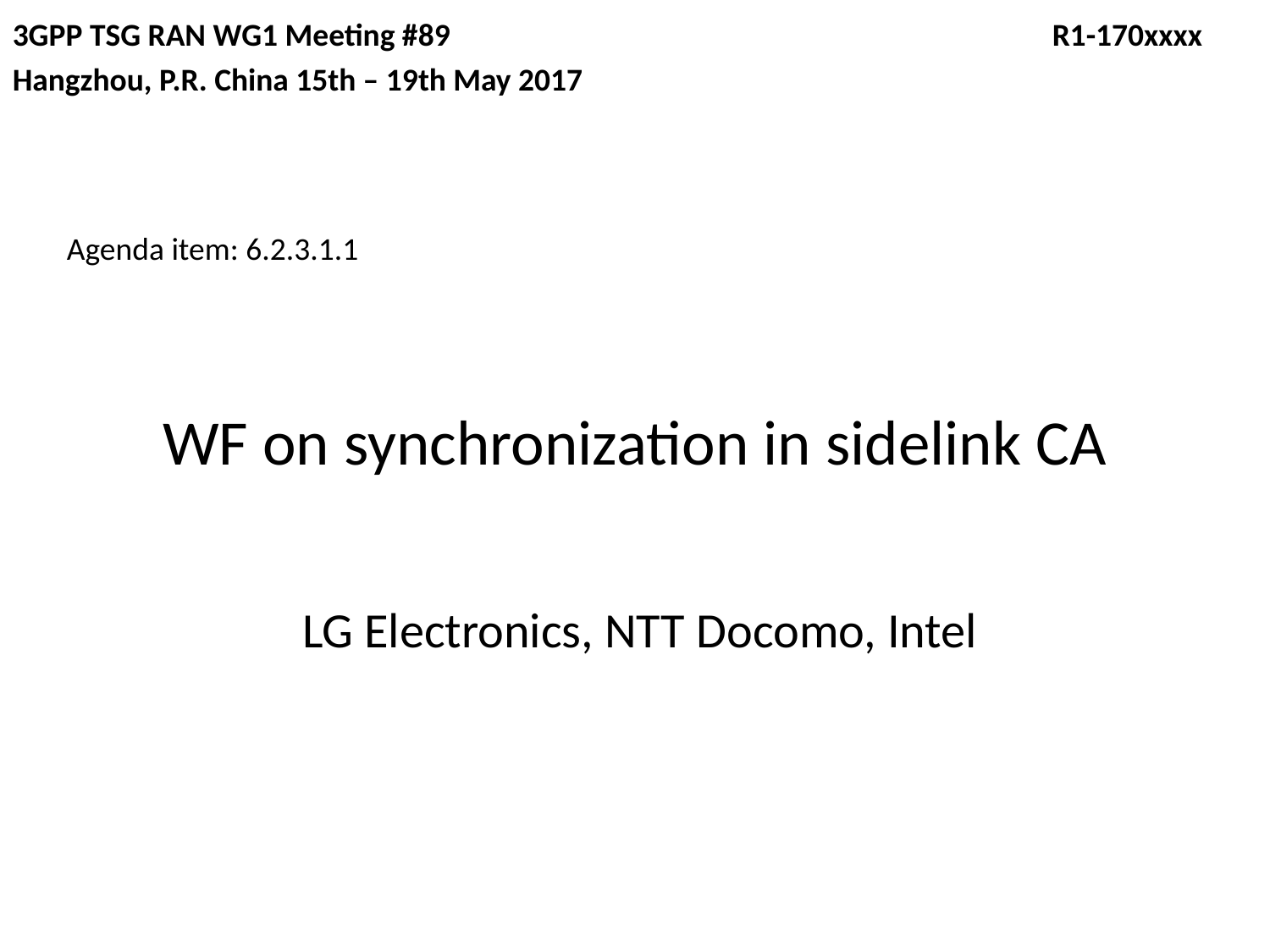

3GPP TSG RAN WG1 Meeting #89				                     R1-170xxxx
Hangzhou, P.R. China 15th – 19th May 2017
Agenda item: 6.2.3.1.1
# WF on synchronization in sidelink CA
LG Electronics, NTT Docomo, Intel